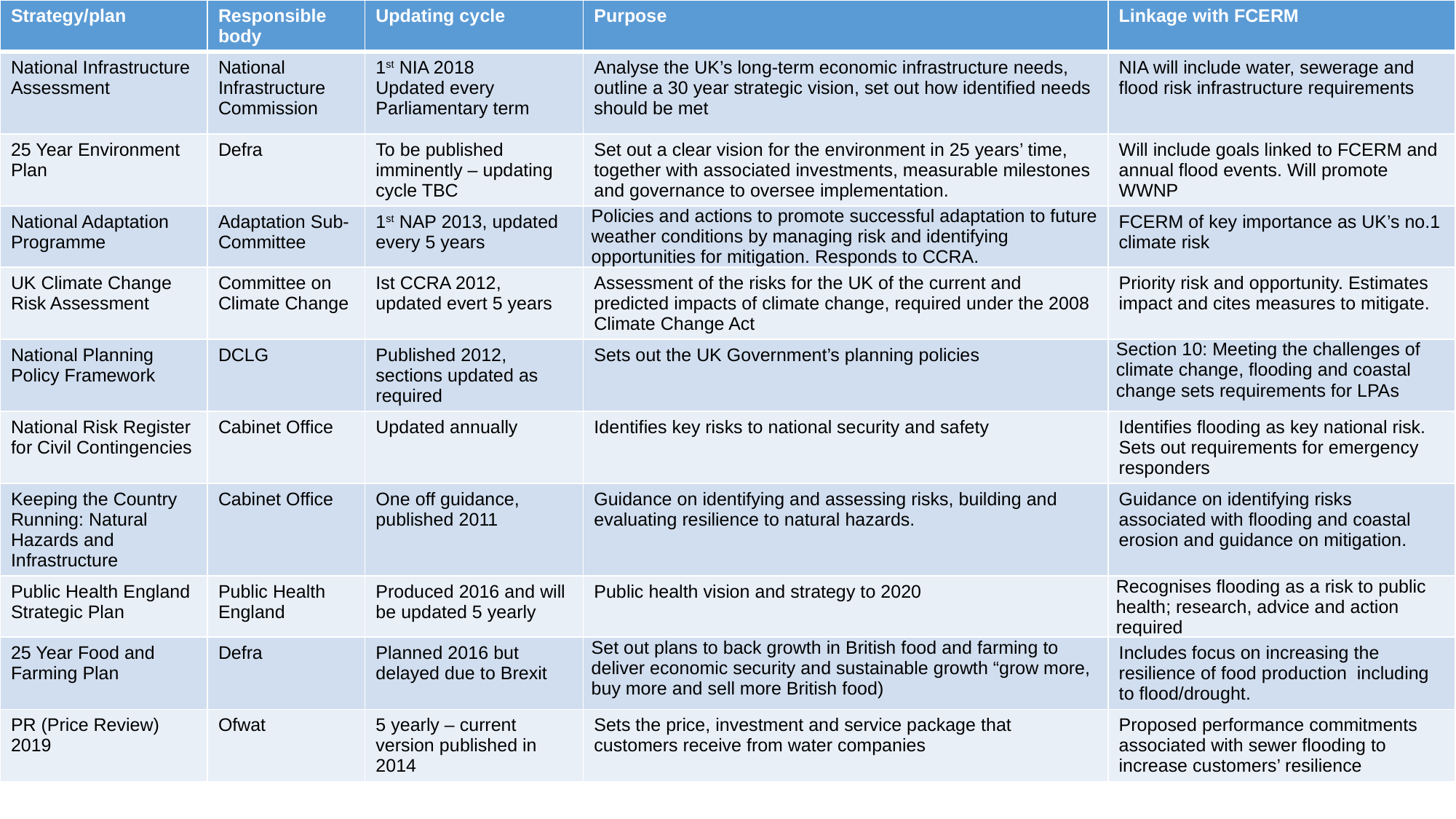

| Strategy/plan | Responsible body | Updating cycle | Purpose | Linkage with FCERM |
| --- | --- | --- | --- | --- |
| National Infrastructure Assessment | National Infrastructure Commission | 1st NIA 2018 Updated every Parliamentary term | Analyse the UK’s long-term economic infrastructure needs, outline a 30 year strategic vision, set out how identified needs should be met | NIA will include water, sewerage and flood risk infrastructure requirements |
| 25 Year Environment Plan | Defra | To be published imminently – updating cycle TBC | Set out a clear vision for the environment in 25 years’ time, together with associated investments, measurable milestones and governance to oversee implementation. | Will include goals linked to FCERM and annual flood events. Will promote WWNP |
| National Adaptation Programme | Adaptation Sub-Committee | 1st NAP 2013, updated every 5 years | Policies and actions to promote successful adaptation to future weather conditions by managing risk and identifying opportunities for mitigation. Responds to CCRA. | FCERM of key importance as UK’s no.1 climate risk |
| UK Climate Change Risk Assessment | Committee on Climate Change | Ist CCRA 2012, updated evert 5 years | Assessment of the risks for the UK of the current and predicted impacts of climate change, required under the 2008 Climate Change Act | Priority risk and opportunity. Estimates impact and cites measures to mitigate. |
| National Planning Policy Framework | DCLG | Published 2012, sections updated as required | Sets out the UK Government’s planning policies | Section 10: Meeting the challenges of climate change, flooding and coastal change sets requirements for LPAs |
| National Risk Register for Civil Contingencies | Cabinet Office | Updated annually | Identifies key risks to national security and safety | Identifies flooding as key national risk. Sets out requirements for emergency responders |
| Keeping the Country Running: Natural Hazards and Infrastructure | Cabinet Office | One off guidance, published 2011 | Guidance on identifying and assessing risks, building and evaluating resilience to natural hazards. | Guidance on identifying risks associated with flooding and coastal erosion and guidance on mitigation. |
| Public Health England Strategic Plan | Public Health England | Produced 2016 and will be updated 5 yearly | Public health vision and strategy to 2020 | Recognises flooding as a risk to public health; research, advice and action required |
| 25 Year Food and Farming Plan | Defra | Planned 2016 but delayed due to Brexit | Set out plans to back growth in British food and farming to deliver economic security and sustainable growth “grow more, buy more and sell more British food) | Includes focus on increasing the resilience of food production including to flood/drought. |
| PR (Price Review) 2019 | Ofwat | 5 yearly – current version published in 2014 | Sets the price, investment and service package that customers receive from water companies | Proposed performance commitments associated with sewer flooding to increase customers’ resilience |
# High level strategies and plans